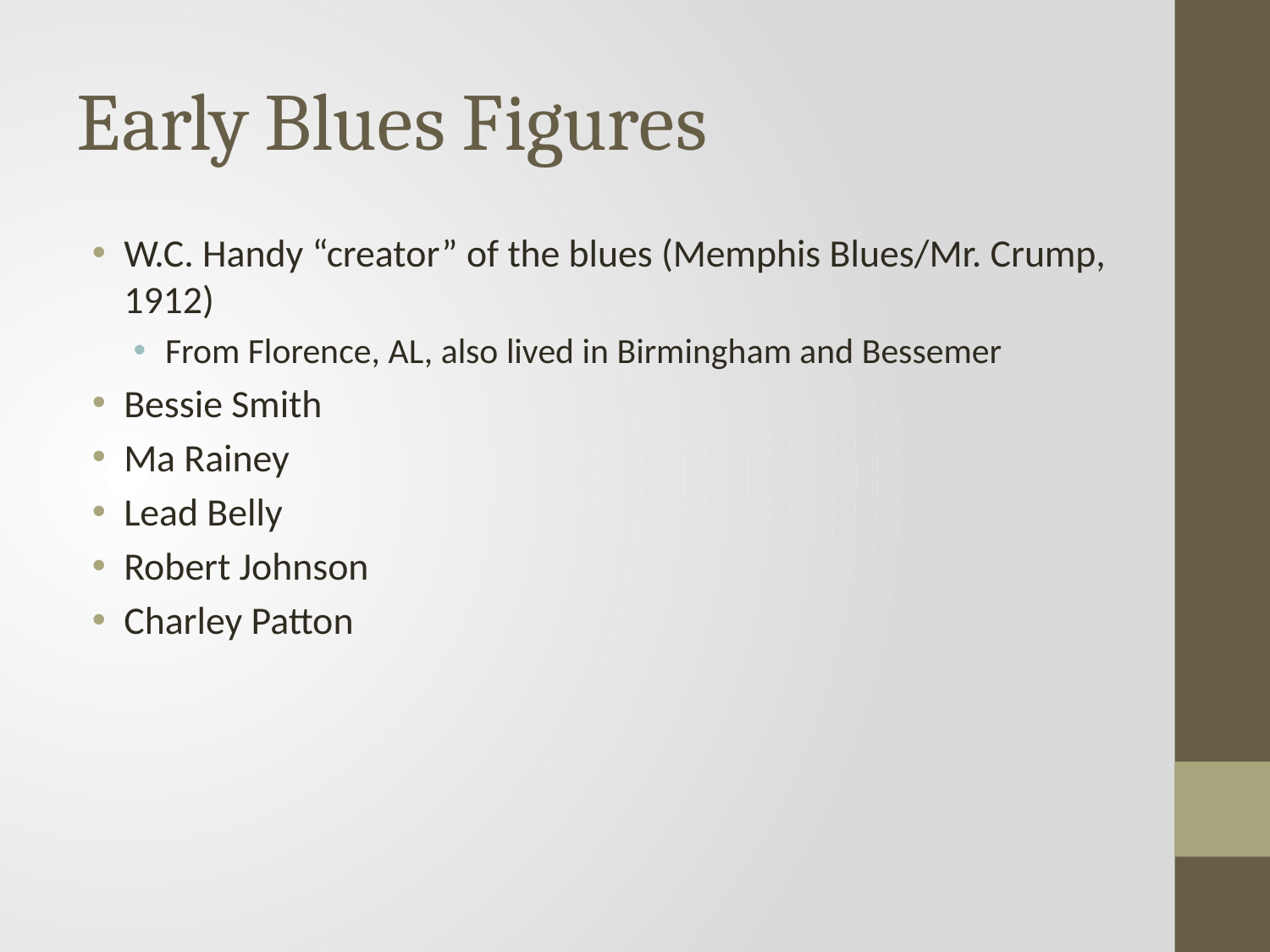

# Early Blues Figures
W.C. Handy “creator” of the blues (Memphis Blues/Mr. Crump, 1912)
From Florence, AL, also lived in Birmingham and Bessemer
Bessie Smith
Ma Rainey
Lead Belly
Robert Johnson
Charley Patton